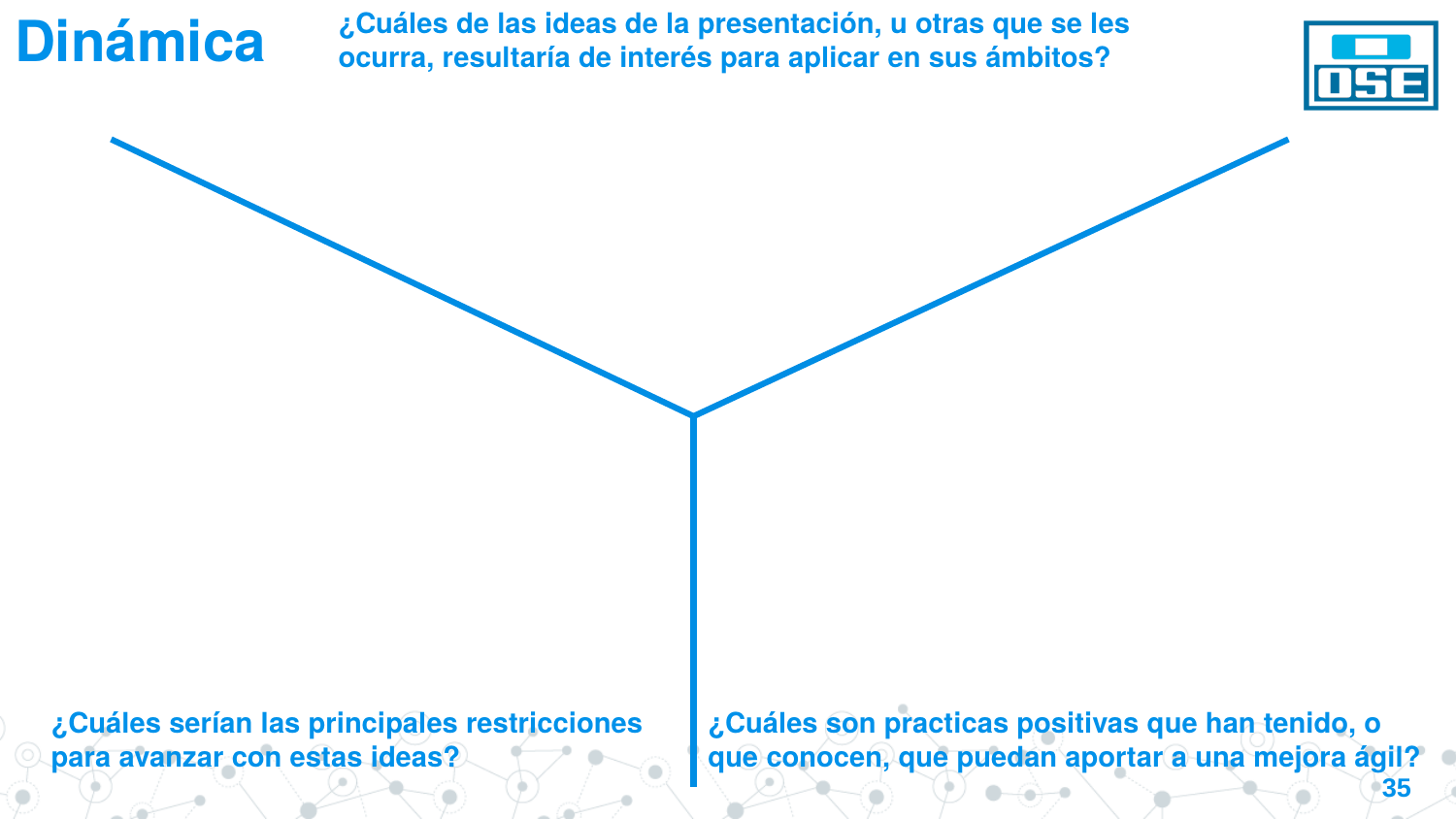

# Dinámica
¿Cuáles de las ideas de la presentación, u otras que se les ocurra, resultaría de interés para aplicar en sus ámbitos?
¿Cuáles son practicas positivas que han tenido, o que conocen, que puedan aportar a una mejora ágil?
¿Cuáles serían las principales restricciones para avanzar con estas ideas?
35